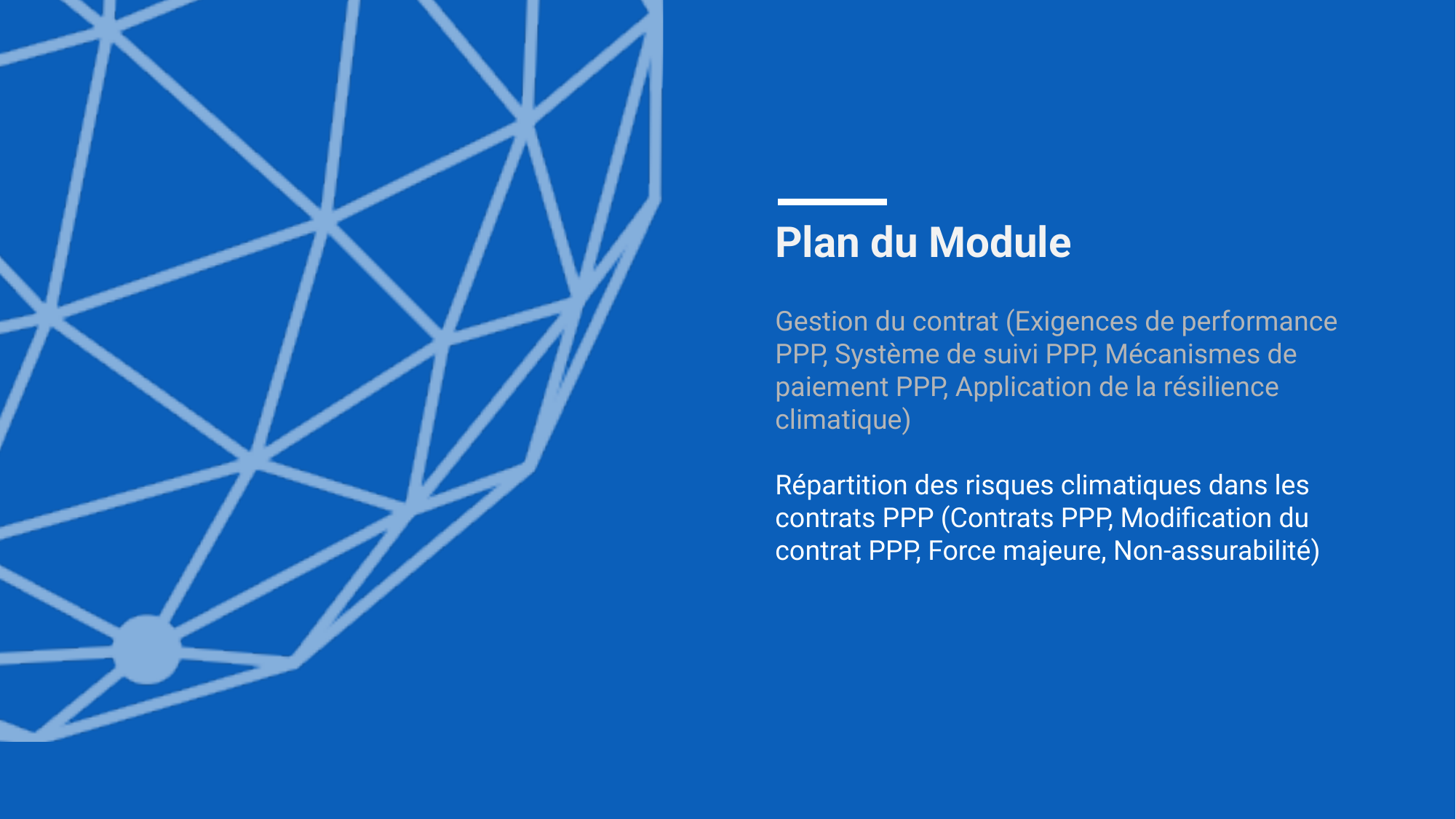

# Plan du Module
Gestion du contrat (Exigences de performance PPP, Système de suivi PPP, Mécanismes de paiement PPP, Application de la résilience climatique)

Répartition des risques climatiques dans les contrats PPP (Contrats PPP, Modification du contrat PPP, Force majeure, Non-assurabilité)